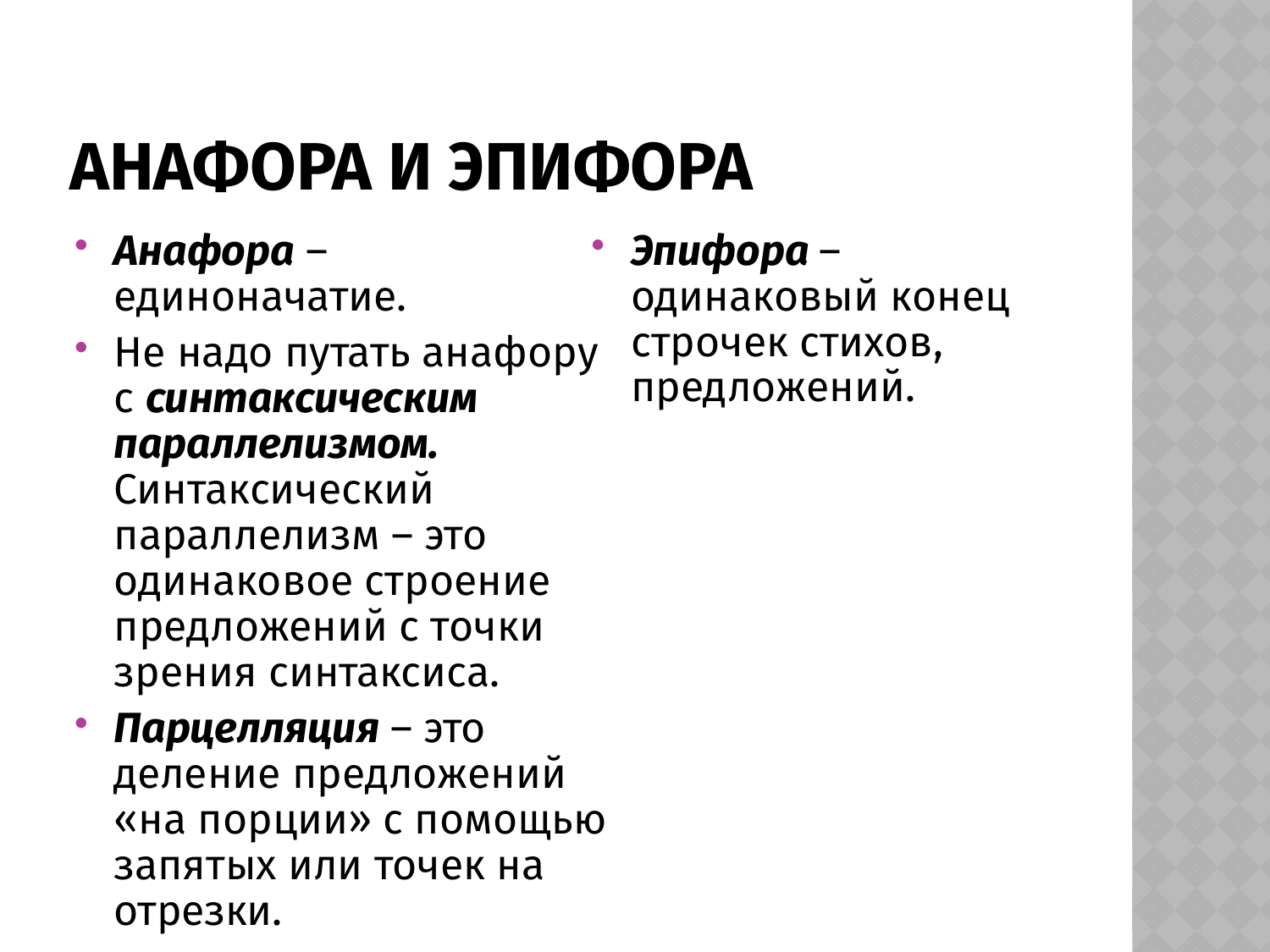

# Анафора и эпифора
Анафора – единоначатие.
Не надо путать анафору с синтаксическим параллелизмом. Синтаксический параллелизм – это одинаковое строение предложений с точки зрения синтаксиса.
Парцелляция – это деление предложений «на порции» с помощью запятых или точек на отрезки.
Эпифора – одинаковый конец строчек стихов, предложений.